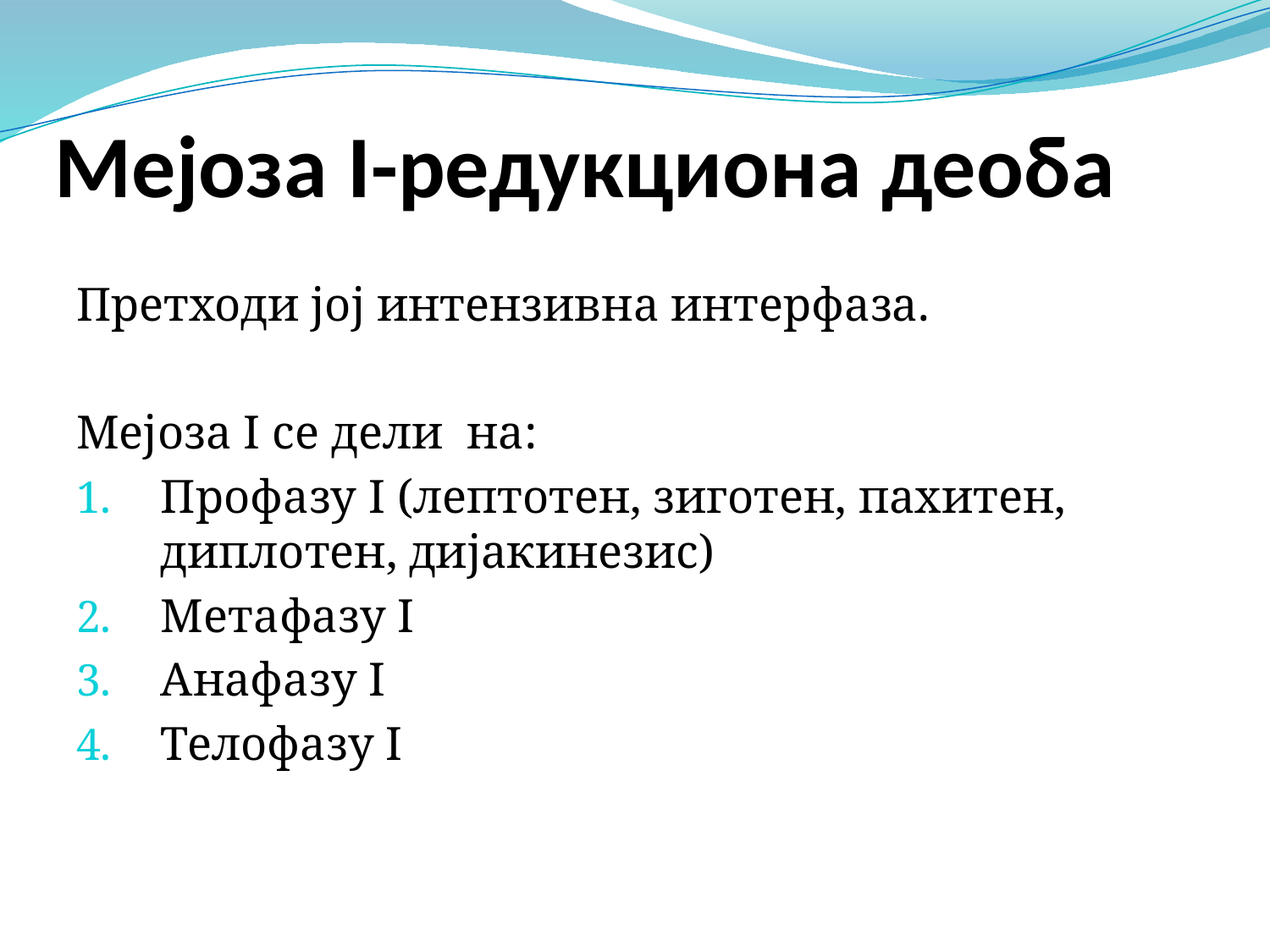

# Мејоза I-редукциона деоба
Претходи јоj интензивна интерфаза.

Мејоза I се дели  на:
Профазу I (лептотен, зиготен, пахитен, диплотен, дијакинезис)
Метафазу I
Анафазу I
Телофазу I